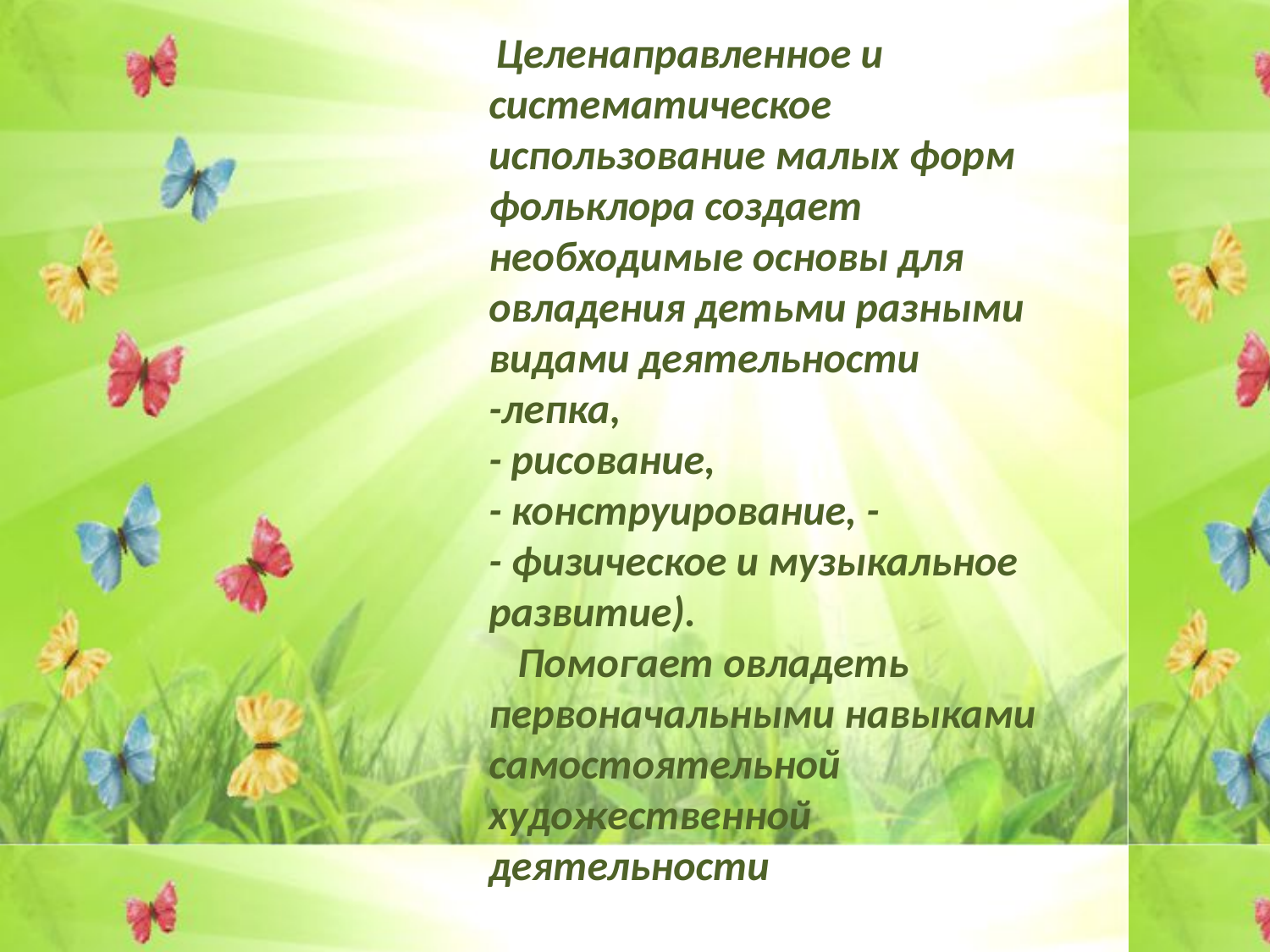

Целенаправленное и систематическое использование малых форм фольклора создает необходимые основы для овладения детьми разными видами деятельности
-лепка,
- рисование,
- конструирование, -
- физическое и музыкальное развитие).
   Помогает овладеть первоначальными навыками самостоятельной художественной деятельности